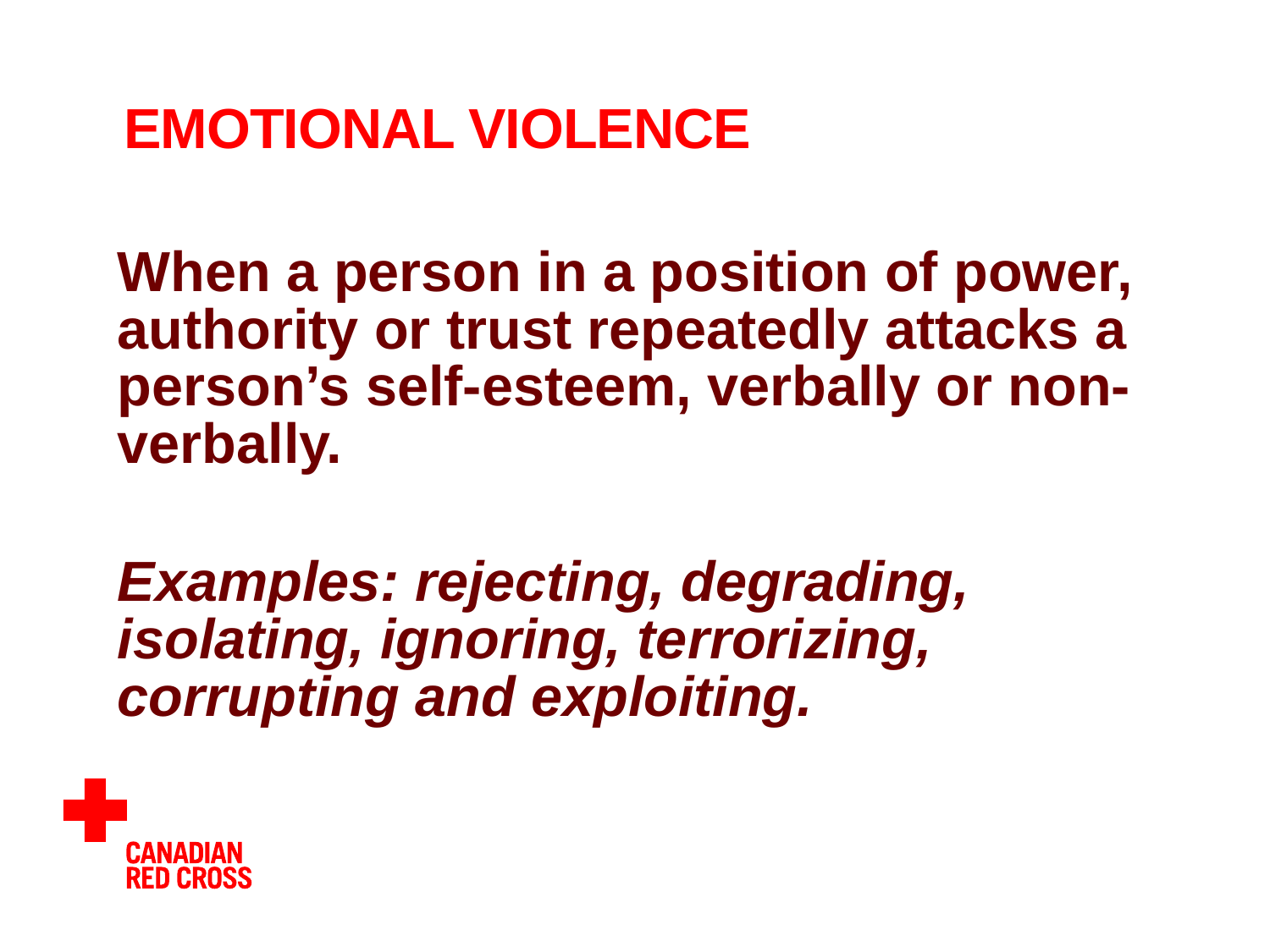

# EMOTIONAL VIOLENCE

When a person in a position of power, authority or trust repeatedly attacks a person’s self-esteem, verbally or non-verbally.

Examples: rejecting, degrading, isolating, ignoring, terrorizing, corrupting and exploiting.